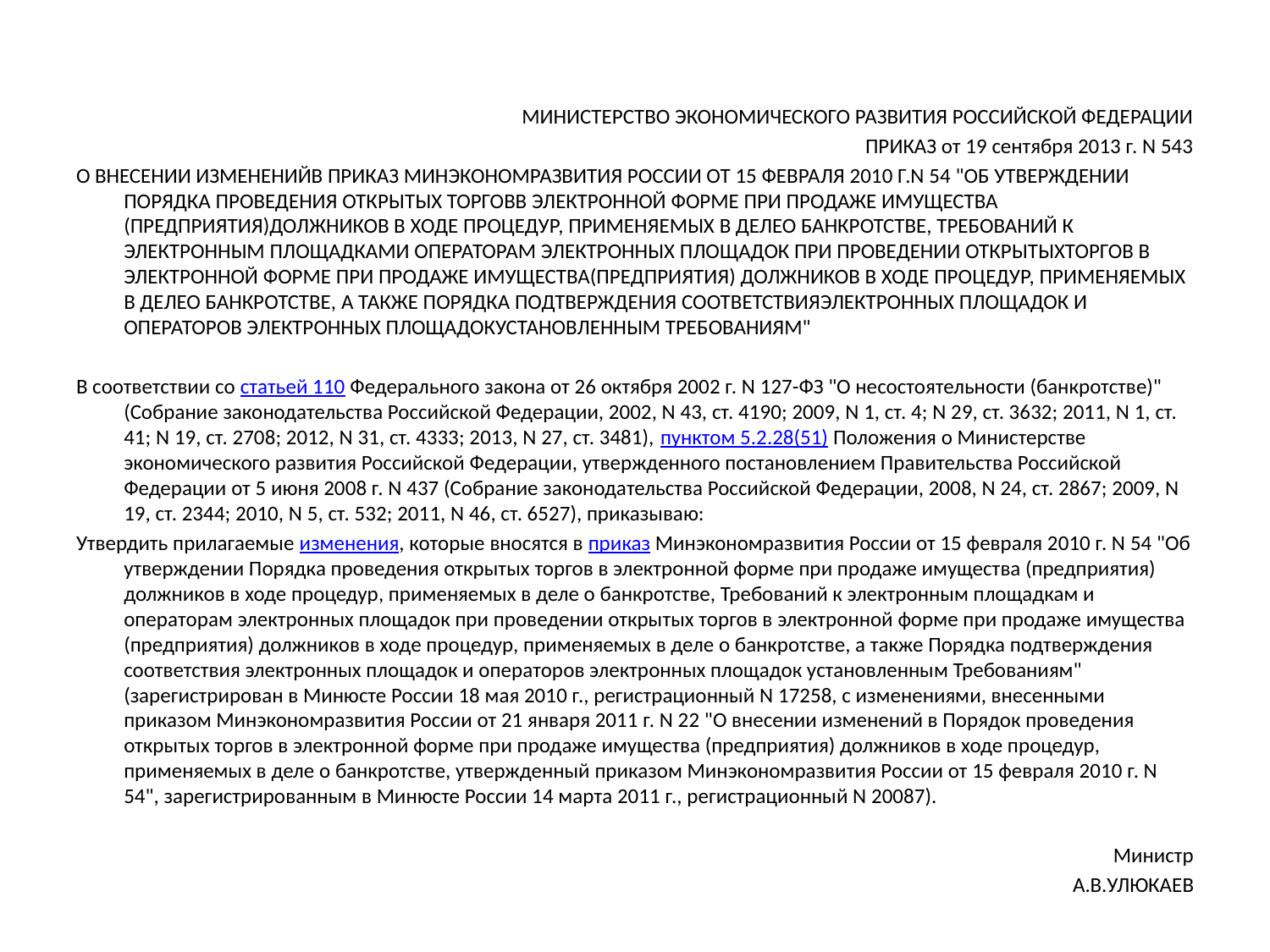

#
МИНИСТЕРСТВО ЭКОНОМИЧЕСКОГО РАЗВИТИЯ РОССИЙСКОЙ ФЕДЕРАЦИИ
ПРИКАЗ от 19 сентября 2013 г. N 543
О ВНЕСЕНИИ ИЗМЕНЕНИЙВ ПРИКАЗ МИНЭКОНОМРАЗВИТИЯ РОССИИ ОТ 15 ФЕВРАЛЯ 2010 Г.N 54 "ОБ УТВЕРЖДЕНИИ ПОРЯДКА ПРОВЕДЕНИЯ ОТКРЫТЫХ ТОРГОВВ ЭЛЕКТРОННОЙ ФОРМЕ ПРИ ПРОДАЖЕ ИМУЩЕСТВА (ПРЕДПРИЯТИЯ)ДОЛЖНИКОВ В ХОДЕ ПРОЦЕДУР, ПРИМЕНЯЕМЫХ В ДЕЛЕО БАНКРОТСТВЕ, ТРЕБОВАНИЙ К ЭЛЕКТРОННЫМ ПЛОЩАДКАМИ ОПЕРАТОРАМ ЭЛЕКТРОННЫХ ПЛОЩАДОК ПРИ ПРОВЕДЕНИИ ОТКРЫТЫХТОРГОВ В ЭЛЕКТРОННОЙ ФОРМЕ ПРИ ПРОДАЖЕ ИМУЩЕСТВА(ПРЕДПРИЯТИЯ) ДОЛЖНИКОВ В ХОДЕ ПРОЦЕДУР, ПРИМЕНЯЕМЫХ В ДЕЛЕО БАНКРОТСТВЕ, А ТАКЖЕ ПОРЯДКА ПОДТВЕРЖДЕНИЯ СООТВЕТСТВИЯЭЛЕКТРОННЫХ ПЛОЩАДОК И ОПЕРАТОРОВ ЭЛЕКТРОННЫХ ПЛОЩАДОКУСТАНОВЛЕННЫМ ТРЕБОВАНИЯМ"

В соответствии со статьей 110 Федерального закона от 26 октября 2002 г. N 127-ФЗ "О несостоятельности (банкротстве)" (Собрание законодательства Российской Федерации, 2002, N 43, ст. 4190; 2009, N 1, ст. 4; N 29, ст. 3632; 2011, N 1, ст. 41; N 19, ст. 2708; 2012, N 31, ст. 4333; 2013, N 27, ст. 3481), пунктом 5.2.28(51) Положения о Министерстве экономического развития Российской Федерации, утвержденного постановлением Правительства Российской Федерации от 5 июня 2008 г. N 437 (Собрание законодательства Российской Федерации, 2008, N 24, ст. 2867; 2009, N 19, ст. 2344; 2010, N 5, ст. 532; 2011, N 46, ст. 6527), приказываю:
Утвердить прилагаемые изменения, которые вносятся в приказ Минэкономразвития России от 15 февраля 2010 г. N 54 "Об утверждении Порядка проведения открытых торгов в электронной форме при продаже имущества (предприятия) должников в ходе процедур, применяемых в деле о банкротстве, Требований к электронным площадкам и операторам электронных площадок при проведении открытых торгов в электронной форме при продаже имущества (предприятия) должников в ходе процедур, применяемых в деле о банкротстве, а также Порядка подтверждения соответствия электронных площадок и операторов электронных площадок установленным Требованиям" (зарегистрирован в Минюсте России 18 мая 2010 г., регистрационный N 17258, с изменениями, внесенными приказом Минэкономразвития России от 21 января 2011 г. N 22 "О внесении изменений в Порядок проведения открытых торгов в электронной форме при продаже имущества (предприятия) должников в ходе процедур, применяемых в деле о банкротстве, утвержденный приказом Минэкономразвития России от 15 февраля 2010 г. N 54", зарегистрированным в Минюсте России 14 марта 2011 г., регистрационный N 20087).

Министр
А.В.УЛЮКАЕВ